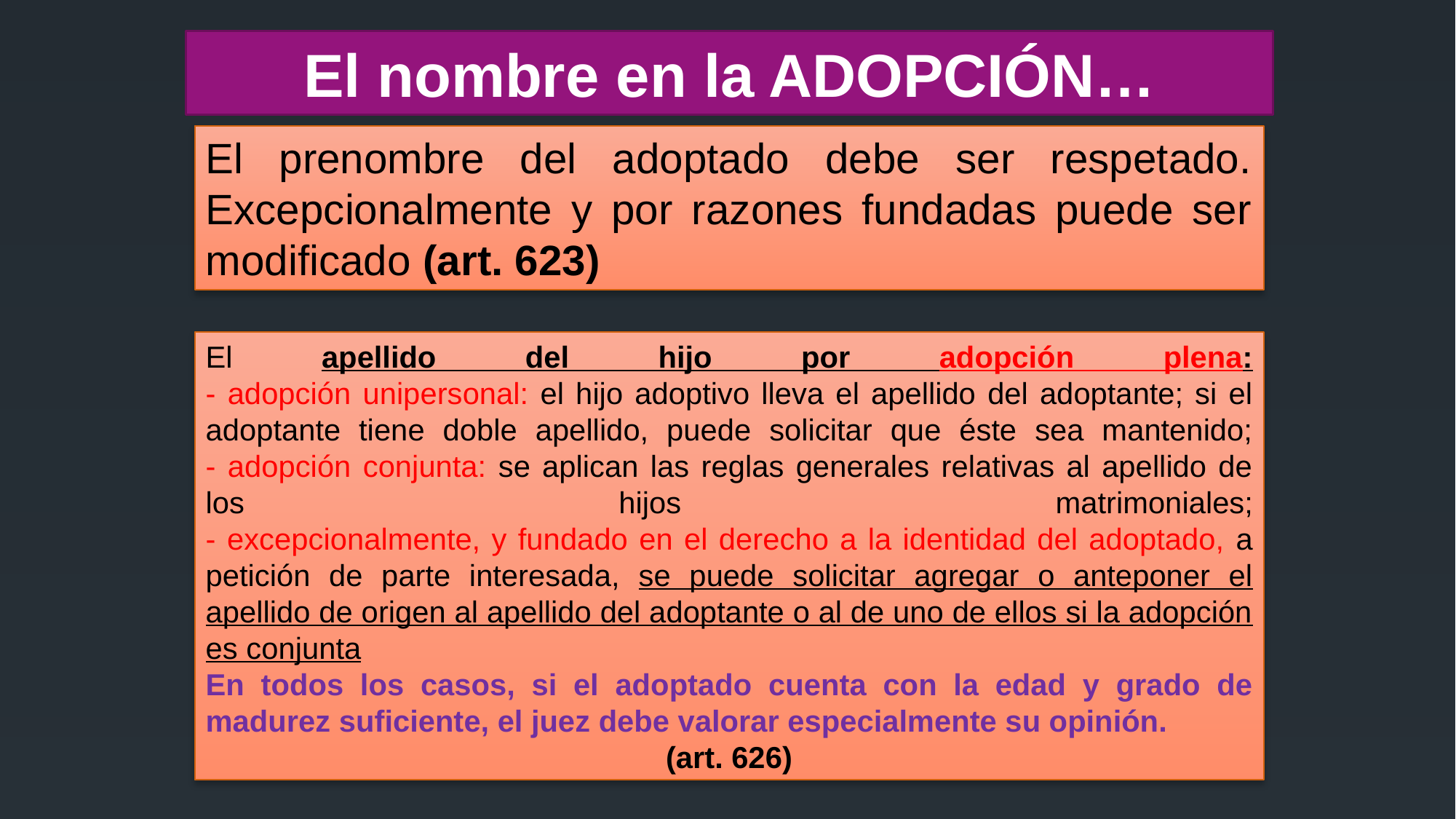

El nombre en la ADOPCIÓN…
El prenombre del adoptado debe ser respetado. Excepcionalmente y por razones fundadas puede ser modificado (art. 623)
El apellido del hijo por adopción plena:
- adopción unipersonal: el hijo adoptivo lleva el apellido del adoptante; si el adoptante tiene doble apellido, puede solicitar que éste sea mantenido;
- adopción conjunta: se aplican las reglas generales relativas al apellido de los hijos matrimoniales;
- excepcionalmente, y fundado en el derecho a la identidad del adoptado, a petición de parte interesada, se puede solicitar agregar o anteponer el apellido de origen al apellido del adoptante o al de uno de ellos si la adopción es conjunta
En todos los casos, si el adoptado cuenta con la edad y grado de madurez suficiente, el juez debe valorar especialmente su opinión.
(art. 626)